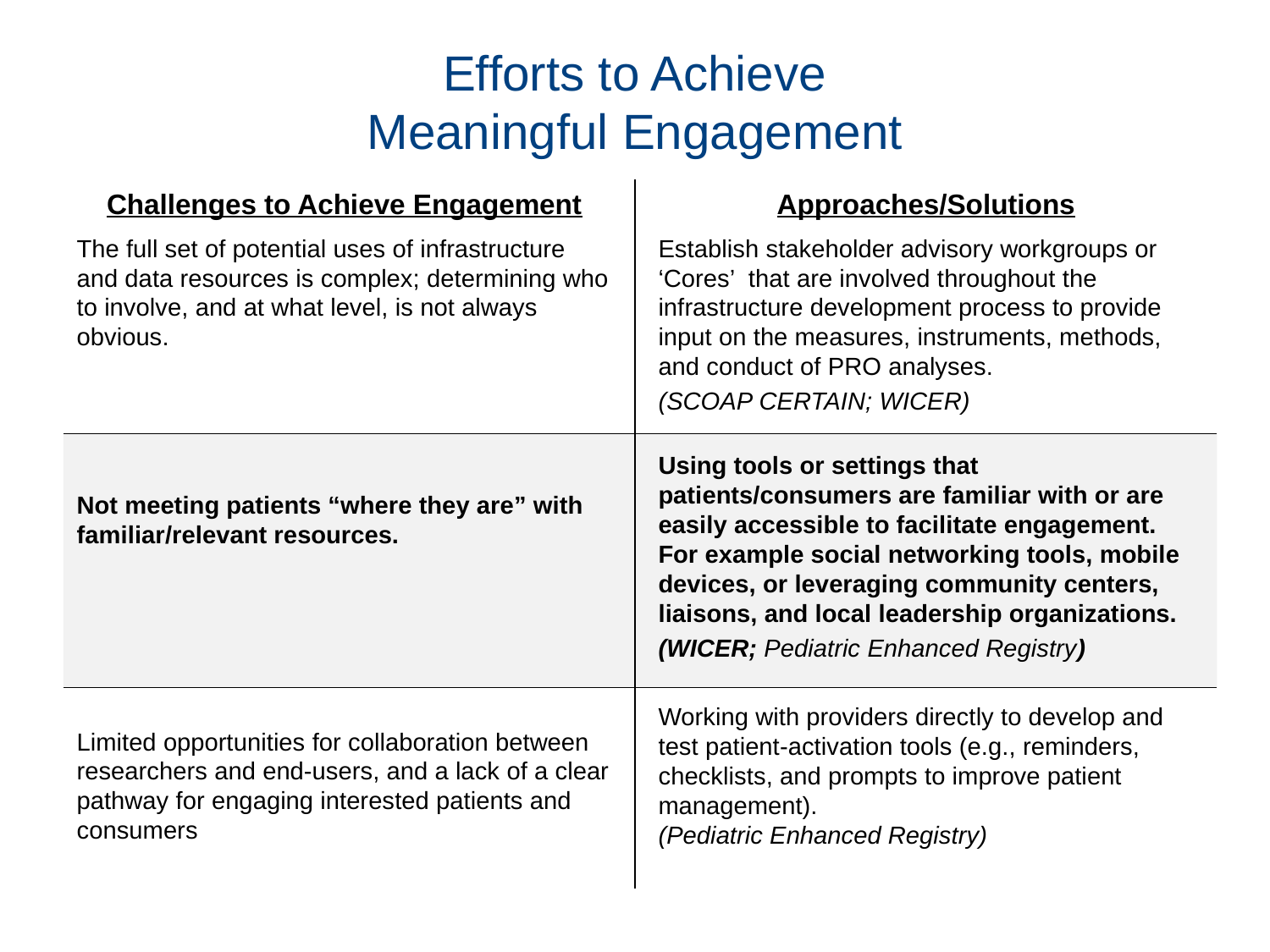

# Efforts to Achieve Meaningful Engagement
Challenges to Achieve Engagement
Approaches/Solutions
The full set of potential uses of infrastructure and data resources is complex; determining who to involve, and at what level, is not always obvious.

Not meeting patients “where they are” with familiar/relevant resources.

Limited opportunities for collaboration between researchers and end-users, and a lack of a clear pathway for engaging interested patients and consumers

Establish stakeholder advisory workgroups or ‘Cores’  that are involved throughout the infrastructure development process to provide input on the measures, instruments, methods, and conduct of PRO analyses.
(SCOAP CERTAIN; WICER)
Using tools or settings that patients/consumers are familiar with or are easily accessible to facilitate engagement. For example social networking tools, mobile devices, or leveraging community centers, liaisons, and local leadership organizations.
(WICER; Pediatric Enhanced Registry)

Working with providers directly to develop and test patient-activation tools (e.g., reminders, checklists, and prompts to improve patient management).
(Pediatric Enhanced Registry)